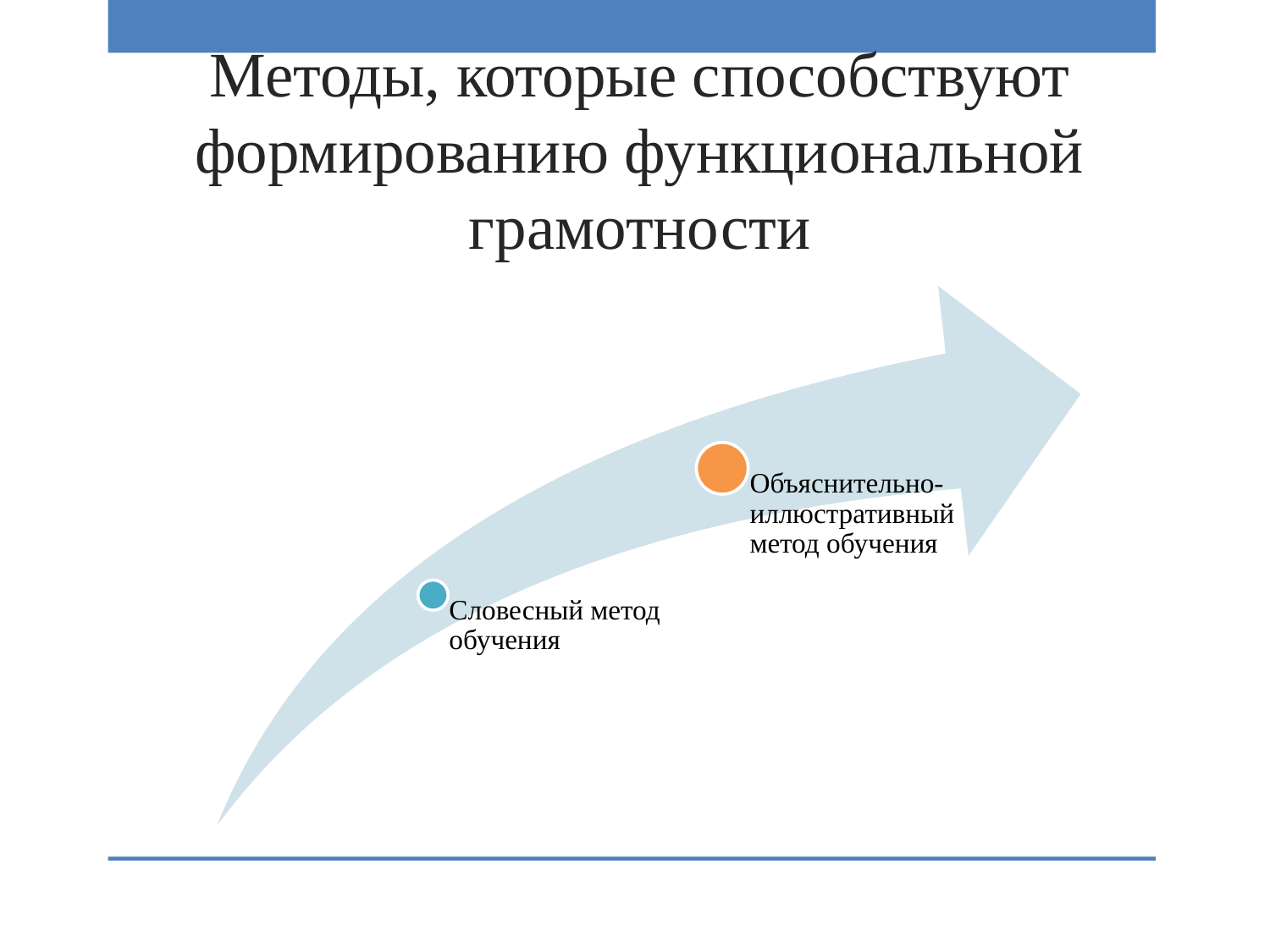

# Методы, которые способствуют формированию функциональной грамотности
Словесный метод обучения
Объяснительно- иллюстративный метод обучения